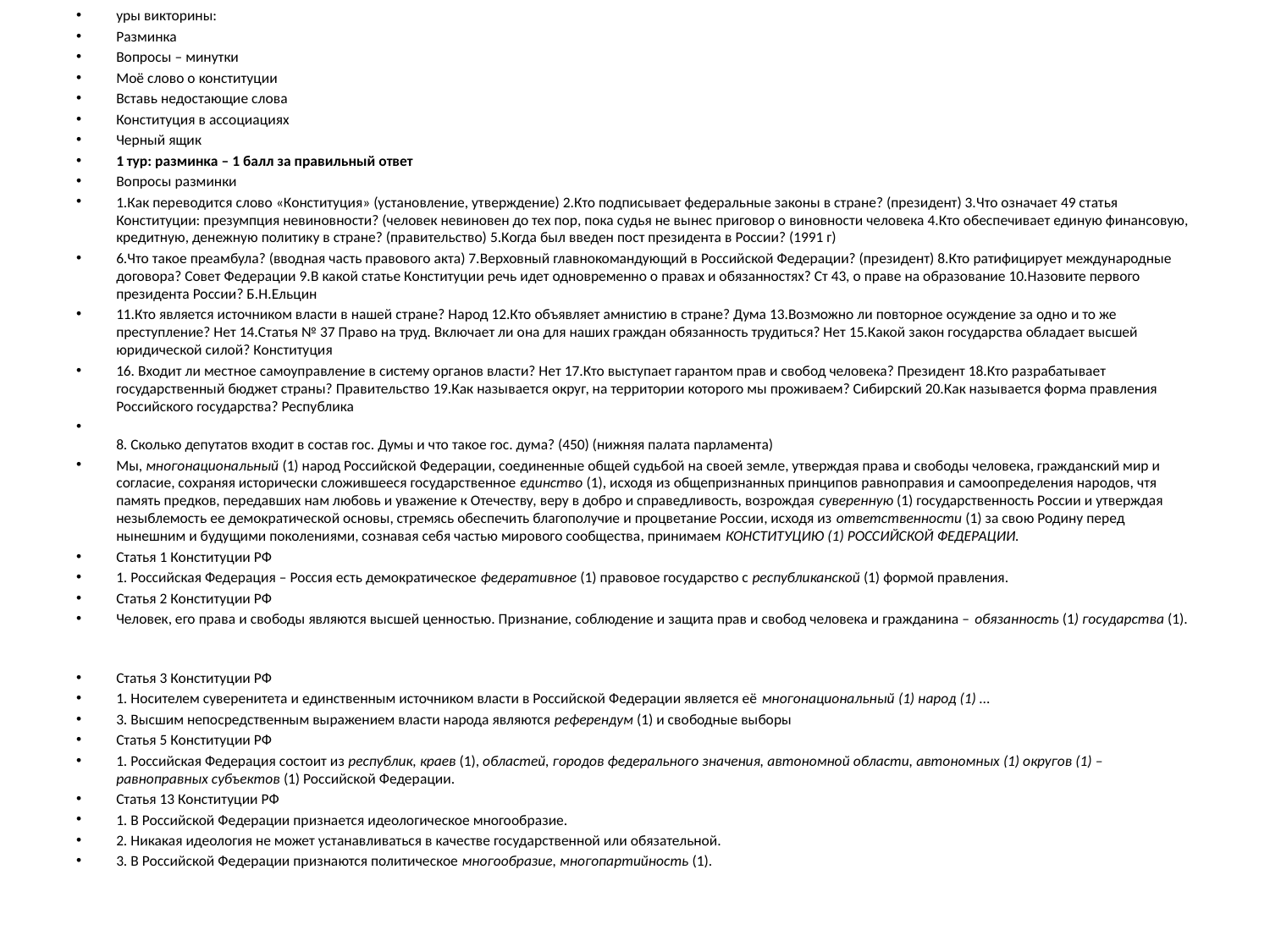

уры викторины:
Разминка
Вопросы – минутки
Моё слово о конституции
Вставь недостающие слова
Конституция в ассоциациях
Черный ящик
1 тур: разминка – 1 балл за правильный ответ
Вопросы разминки
1.Как переводится слово «Конституция» (установление, утверждение) 2.Кто подписывает федеральные законы в стране? (президент) 3.Что означает 49 статья Конституции: презумпция невиновности? (человек невиновен до тех пор, пока судья не вынес приговор о виновности человека 4.Кто обеспечивает единую финансовую, кредитную, денежную политику в стране? (правительство) 5.Когда был введен пост президента в России? (1991 г)
6.Что такое преамбула? (вводная часть правового акта) 7.Верховный главнокомандующий в Российской Федерации? (президент) 8.Кто ратифицирует международные договора? Совет Федерации 9.В какой статье Конституции речь идет одновременно о правах и обязанностях? Ст 43, о праве на образование 10.Назовите первого президента России? Б.Н.Ельцин
11.Кто является источником власти в нашей стране? Народ 12.Кто объявляет амнистию в стране? Дума 13.Возможно ли повторное осуждение за одно и то же преступление? Нет 14.Статья № 37 Право на труд. Включает ли она для наших граждан обязанность трудиться? Нет 15.Какой закон государства обладает высшей юридической силой? Конституция
16. Входит ли местное самоуправление в систему органов власти? Нет 17.Кто выступает гарантом прав и свобод человека? Президент 18.Кто разрабатывает государственный бюджет страны? Правительство 19.Как называется округ, на территории которого мы проживаем? Сибирский 20.Как называется форма правления Российского государства? Республика
8. Сколько депутатов входит в состав гос. Думы и что такое гос. дума? (450) (нижняя палата парламента)
Мы, многонациональный (1) народ Российской Федерации, соединенные общей судьбой на своей земле, утверждая права и свободы человека, гражданский мир и согласие, сохраняя исторически сложившееся государственное единство (1), исходя из общепризнанных принципов равноправия и самоопределения народов, чтя память предков, передавших нам любовь и уважение к Отечеству, веру в добро и справедливость, возрождая суверенную (1) государственность России и утверждая незыблемость ее демократической основы, стремясь обеспечить благополучие и процветание России, исходя из ответственности (1) за свою Родину перед нынешним и будущими поколениями, сознавая себя частью мирового сообщества, принимаем КОНСТИТУЦИЮ (1) РОССИЙСКОЙ ФЕДЕРАЦИИ.
Статья 1 Конституции РФ
1. Российская Федерация – Россия есть демократическое федеративное (1) правовое государство с республиканской (1) формой правления.
Статья 2 Конституции РФ
Человек, его права и свободы являются высшей ценностью. Признание, соблюдение и защита прав и свобод человека и гражданина – обязанность (1) государства (1).

Статья 3 Конституции РФ
1. Носителем суверенитета и единственным источником власти в Российской Федерации является её многонациональный (1) народ (1) …
3. Высшим непосредственным выражением власти народа являются референдум (1) и свободные выборы
Статья 5 Конституции РФ
1. Российская Федерация состоит из республик, краев (1), областей, городов федерального значения, автономной области, автономных (1) округов (1) – равноправных субъектов (1) Российской Федерации.
Статья 13 Конституции РФ
1. В Российской Федерации признается идеологическое многообразие.
2. Никакая идеология не может устанавливаться в качестве государственной или обязательной.
3. В Российской Федерации признаются политическое многообразие, многопартийность (1).